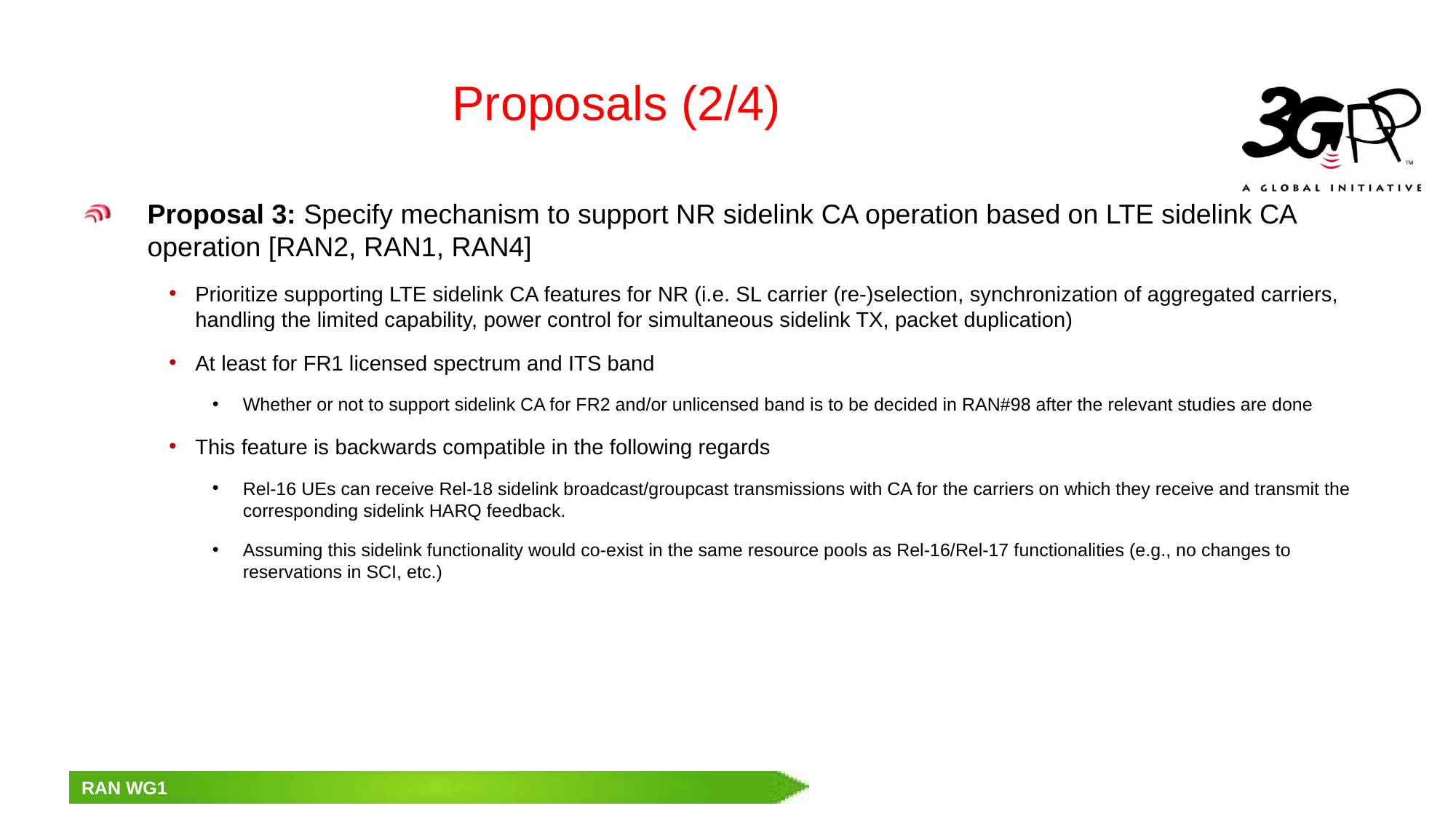

# Proposals (2/4)
Proposal 3: Specify mechanism to support NR sidelink CA operation based on LTE sidelink CA operation [RAN2, RAN1, RAN4]
Prioritize supporting LTE sidelink CA features for NR (i.e. SL carrier (re-)selection, synchronization of aggregated carriers, handling the limited capability, power control for simultaneous sidelink TX, packet duplication)
At least for FR1 licensed spectrum and ITS band
Whether or not to support sidelink CA for FR2 and/or unlicensed band is to be decided in RAN#98 after the relevant studies are done
This feature is backwards compatible in the following regards
Rel-16 UEs can receive Rel-18 sidelink broadcast/groupcast transmissions with CA for the carriers on which they receive and transmit the corresponding sidelink HARQ feedback.
Assuming this sidelink functionality would co-exist in the same resource pools as Rel-16/Rel-17 functionalities (e.g., no changes to reservations in SCI, etc.)